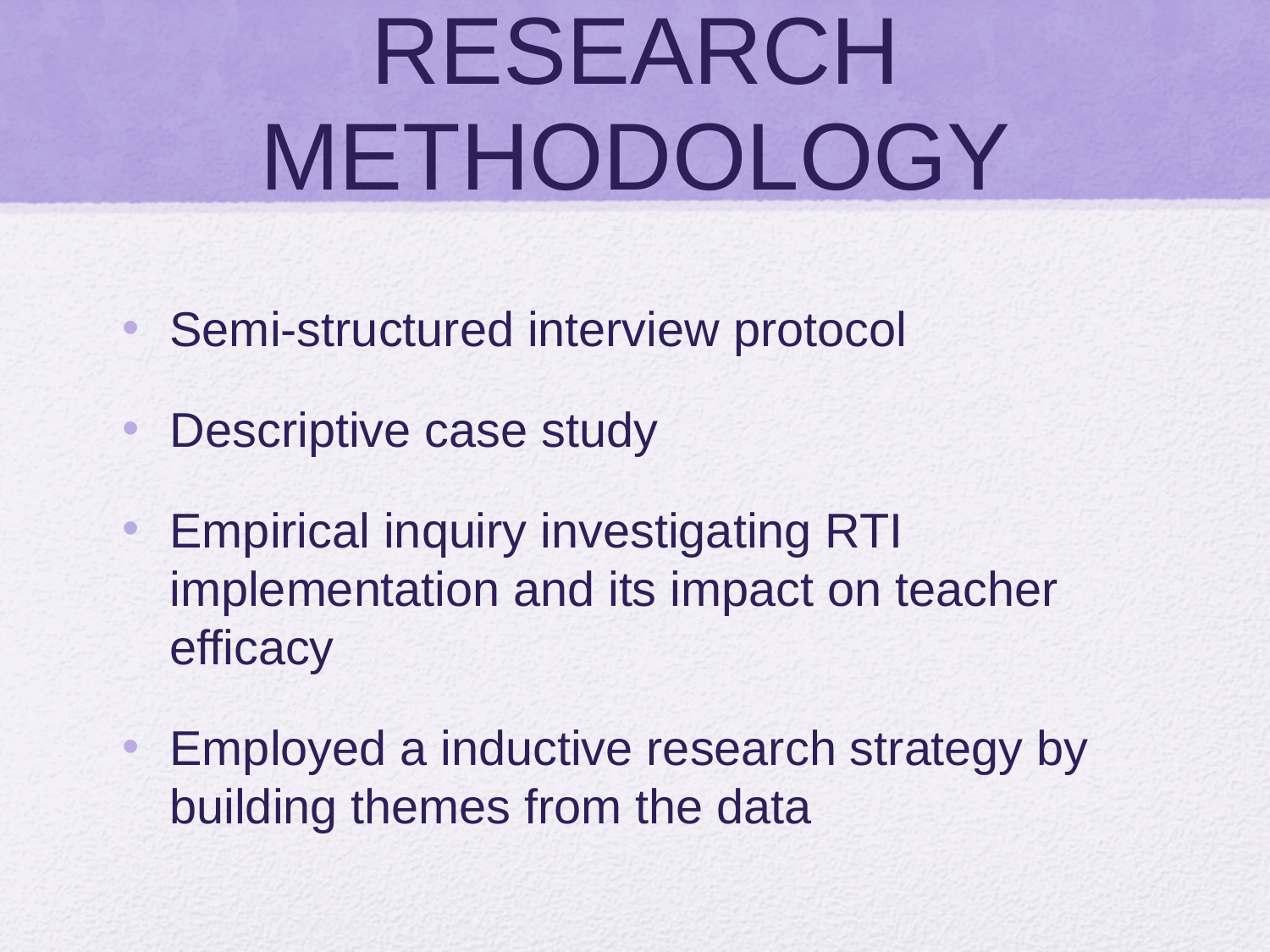

# RESEARCH METHODOLOGY
Semi-structured interview protocol
Descriptive case study
Empirical inquiry investigating RTI implementation and its impact on teacher efficacy
Employed a inductive research strategy by building themes from the data